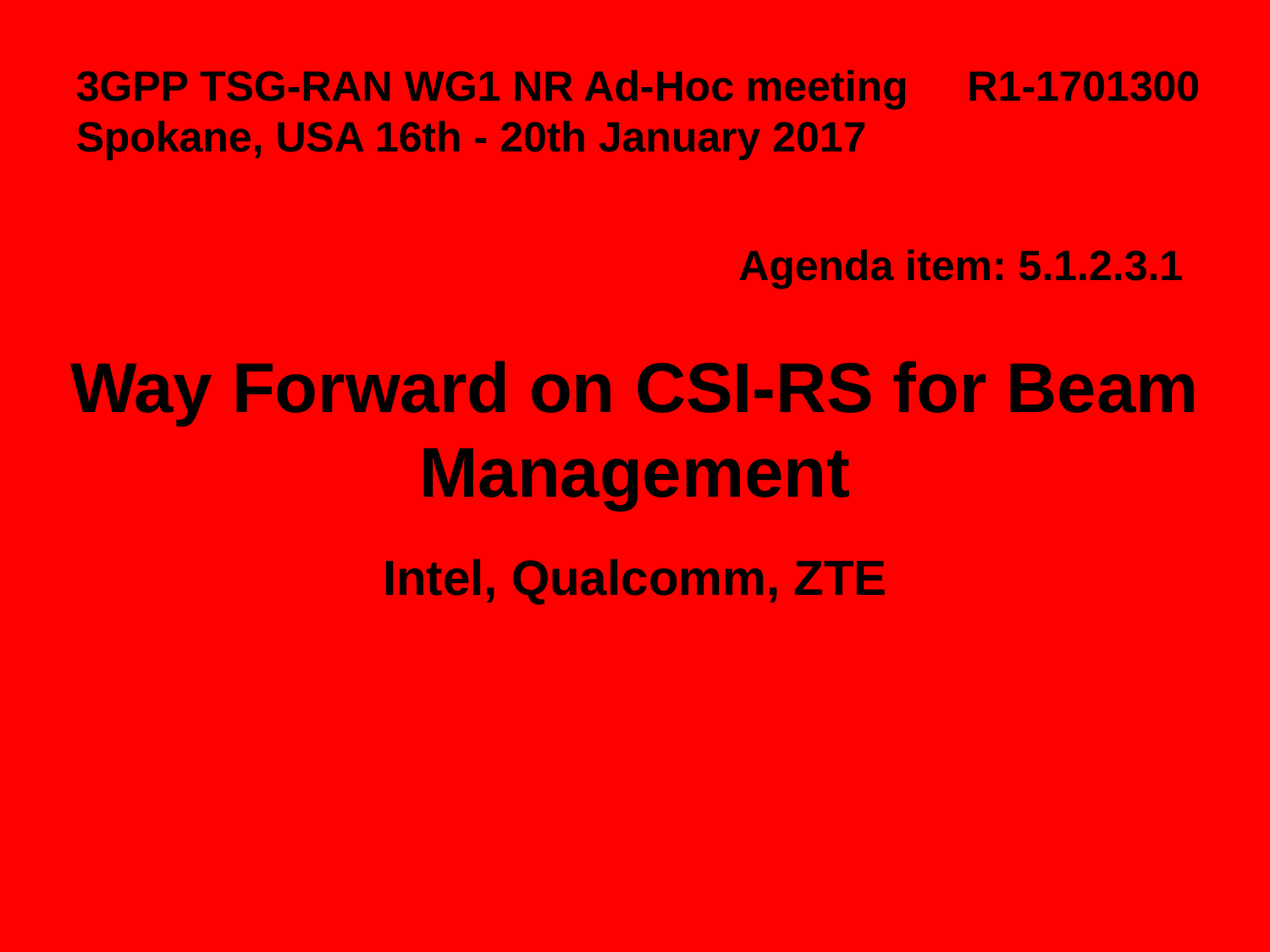

3GPP TSG-RAN WG1 NR Ad-Hoc meeting     R1-1701300
Spokane, USA 16th - 20th January 2017
Agenda item: 5.1.2.3.1
Way Forward on CSI-RS for Beam Management
Intel, Qualcomm, ZTE